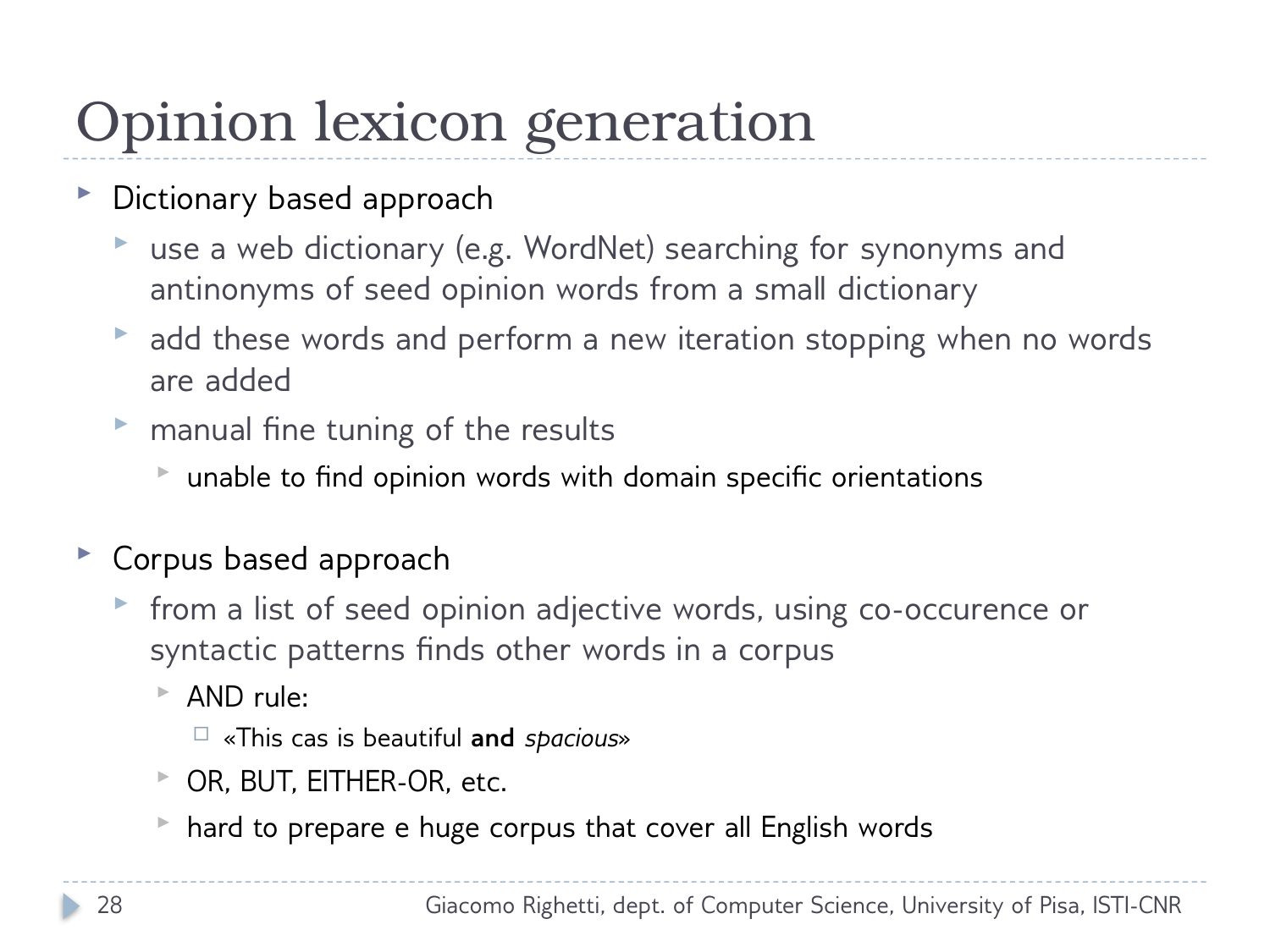

# Opinion lexicon generation
Dictionary based approach
use a web dictionary (e.g. WordNet) searching for synonyms and antinonyms of seed opinion words from a small dictionary
add these words and perform a new iteration stopping when no words are added
manual fine tuning of the results
unable to find opinion words with domain specific orientations

Corpus based approach
from a list of seed opinion adjective words, using co-occurence or syntactic patterns finds other words in a corpus
AND rule:
«This cas is beautiful and spacious»
OR, BUT, EITHER-OR, etc.
hard to prepare e huge corpus that cover all English words
28
Giacomo Righetti, dept. of Computer Science, University of Pisa, ISTI-CNR